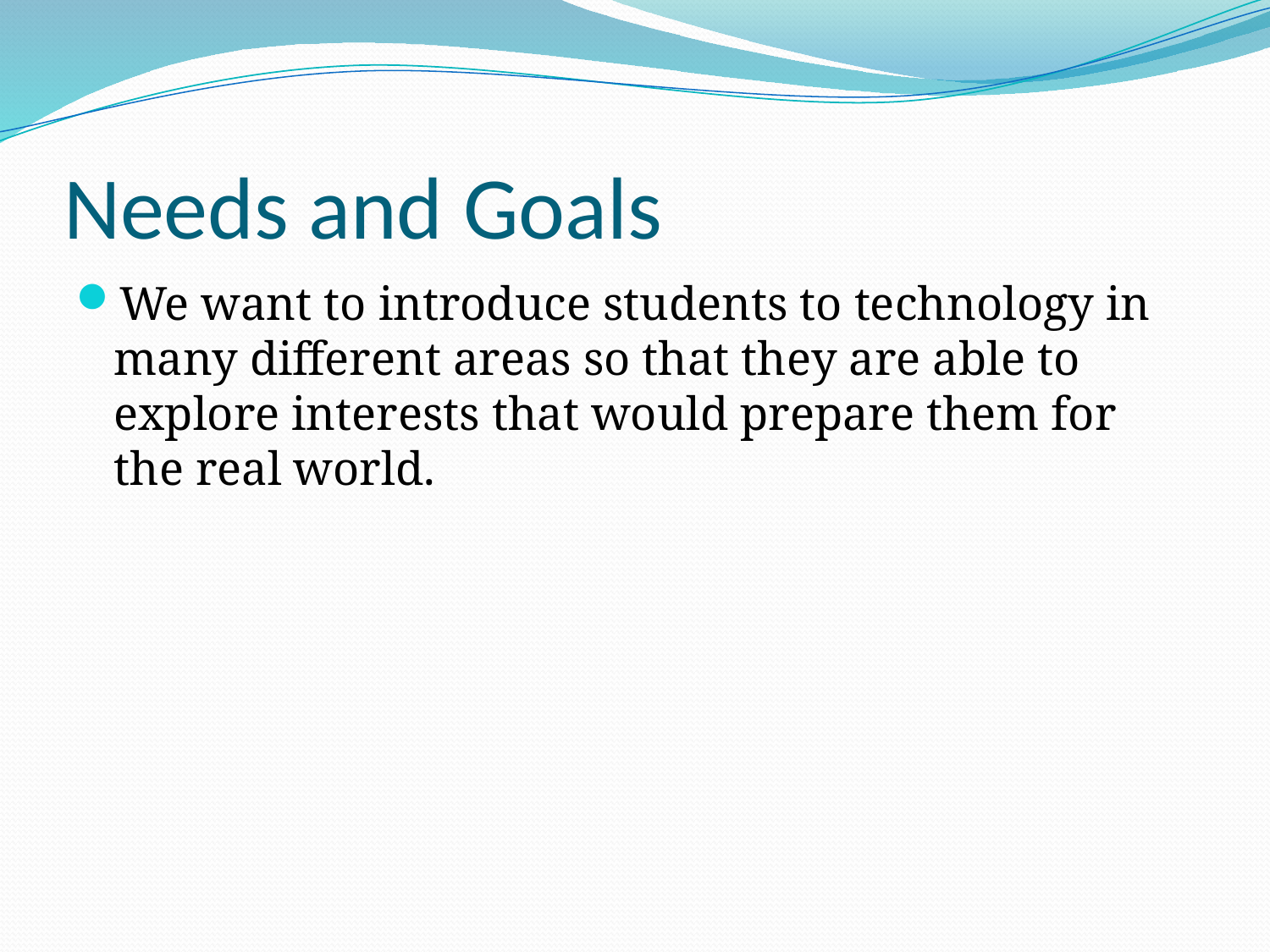

# Needs and Goals
We want to introduce students to technology in many different areas so that they are able to explore interests that would prepare them for the real world.